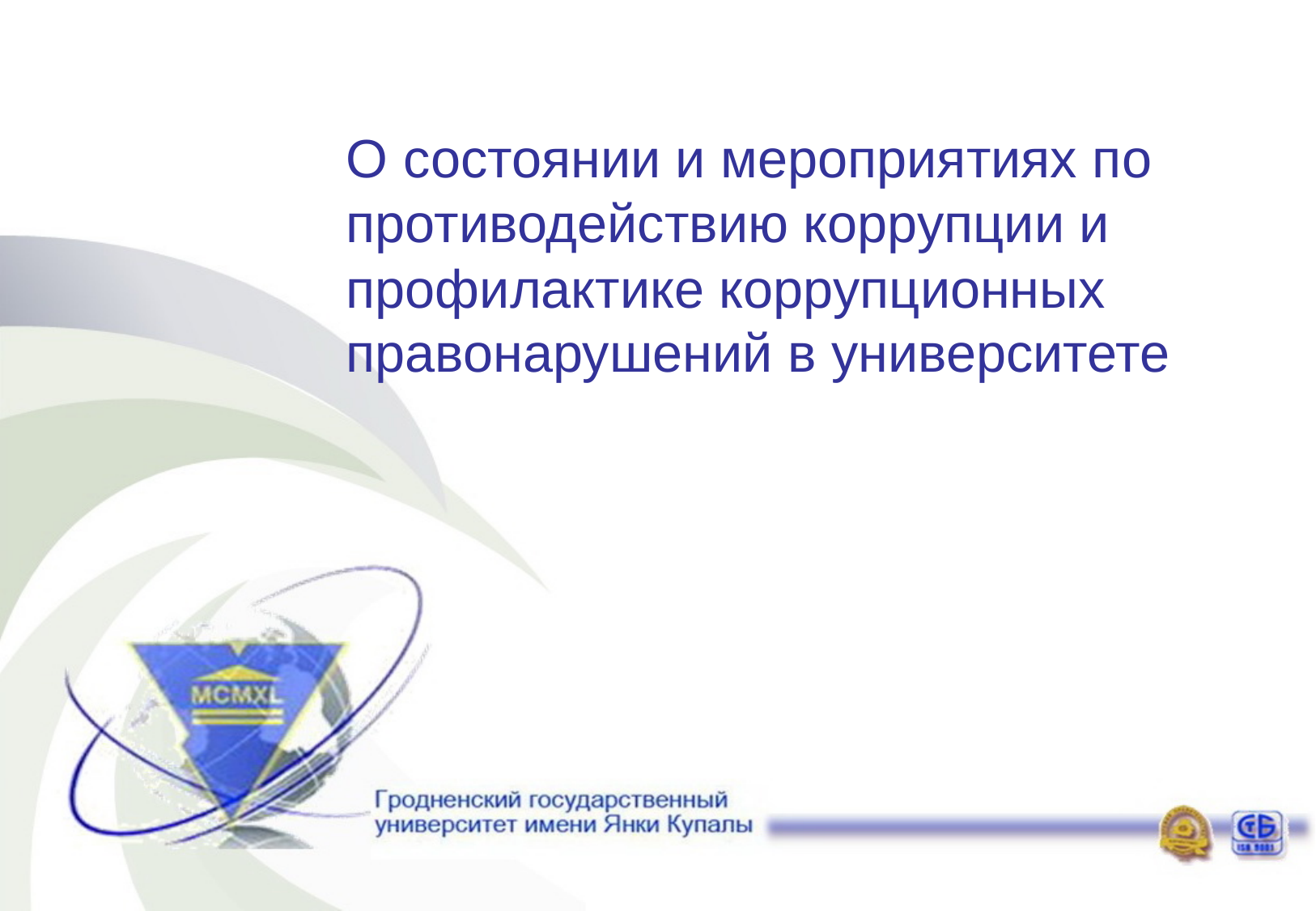

О состоянии и мероприятиях по противодействию коррупции и профилактике коррупционных правонарушений в университете